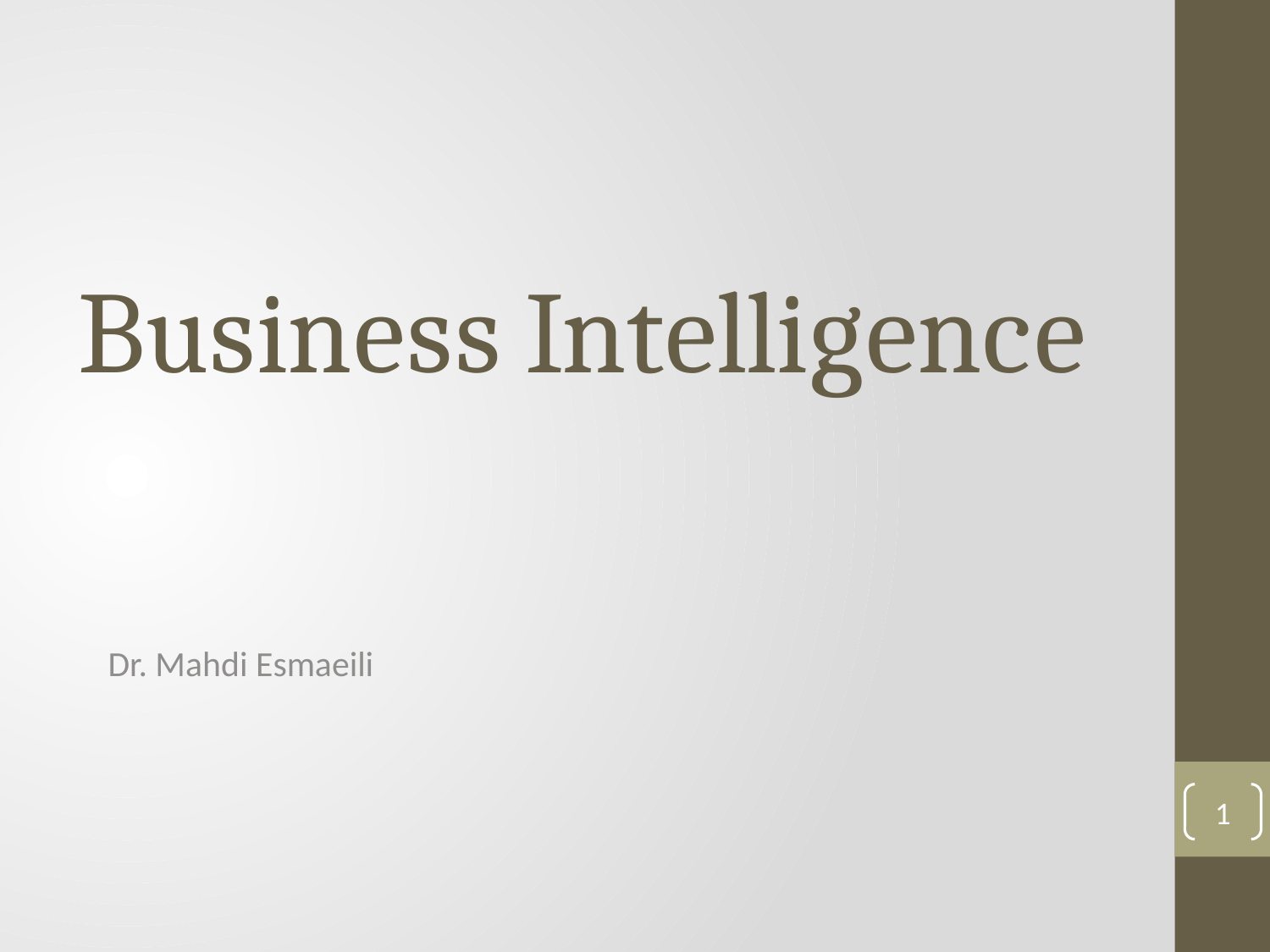

# Business Intelligence
Dr. Mahdi Esmaeili
1